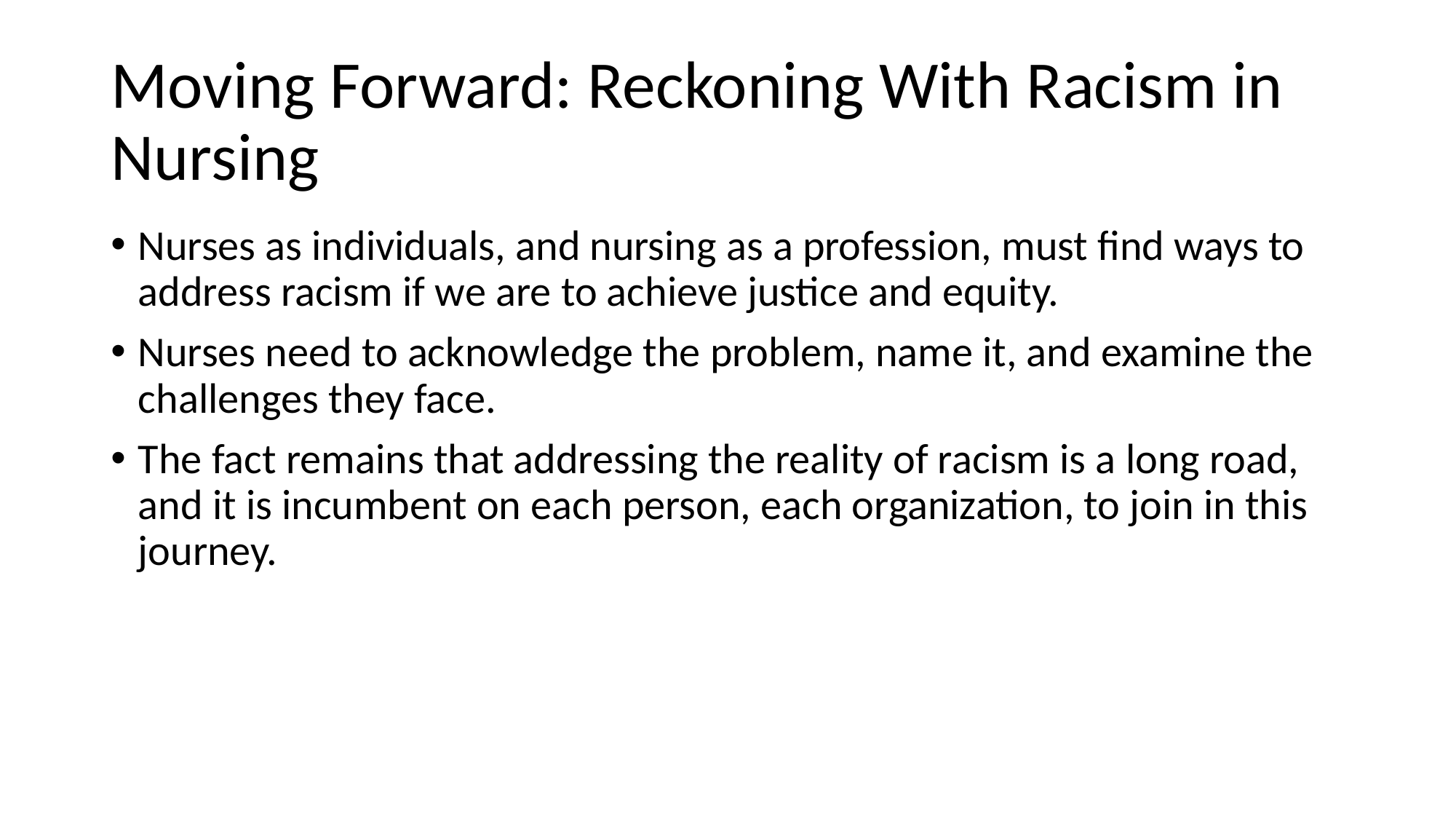

# Moving Forward: Reckoning With Racism in Nursing
Nurses as individuals, and nursing as a profession, must find ways to address racism if we are to achieve justice and equity.
Nurses need to acknowledge the problem, name it, and examine the challenges they face.
The fact remains that addressing the reality of racism is a long road, and it is incumbent on each person, each organization, to join in this journey.